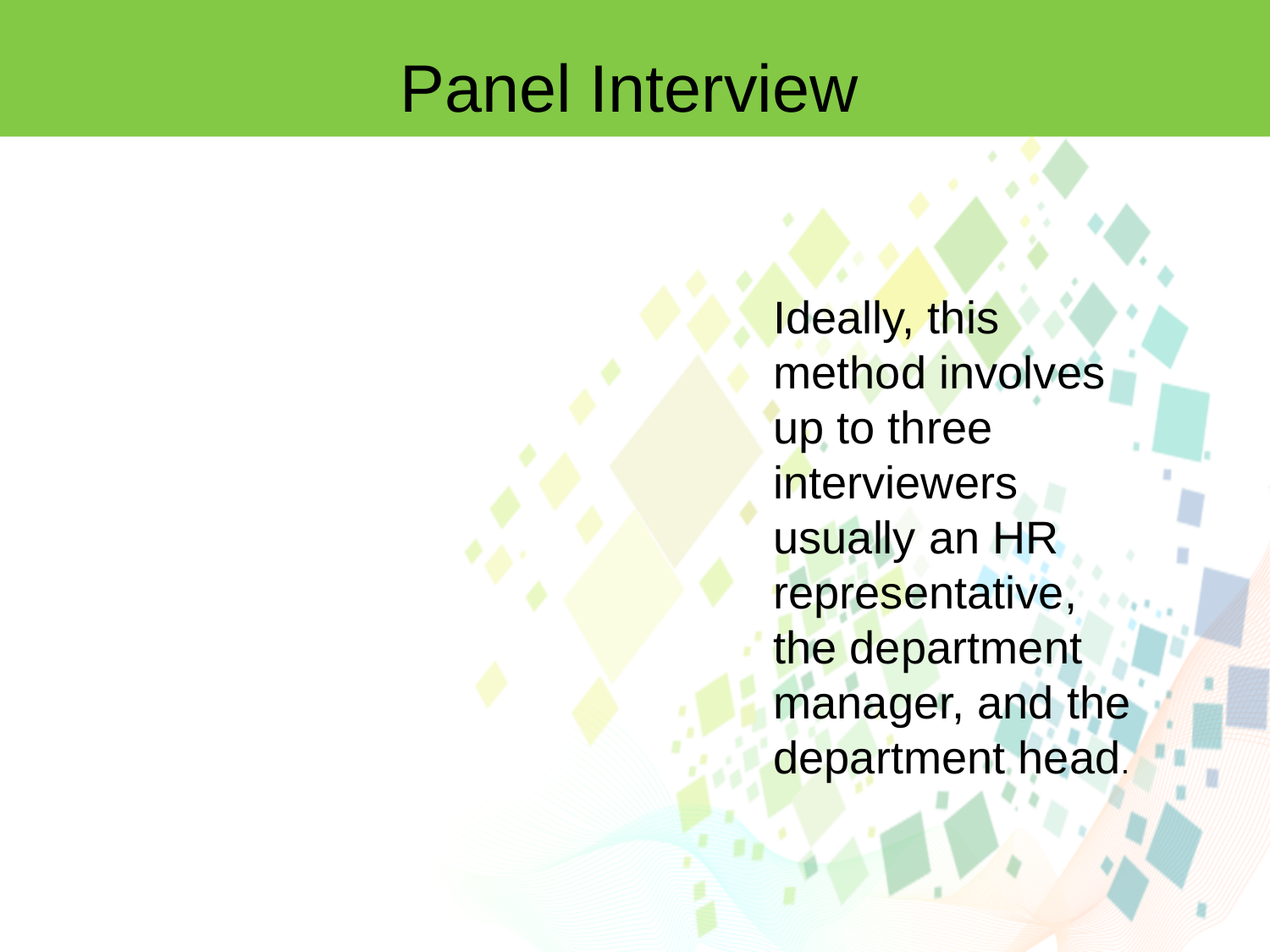

Panel Interview
Ideally, this method involves up to three interviewers usually an HR representative, the department manager, and the department head.